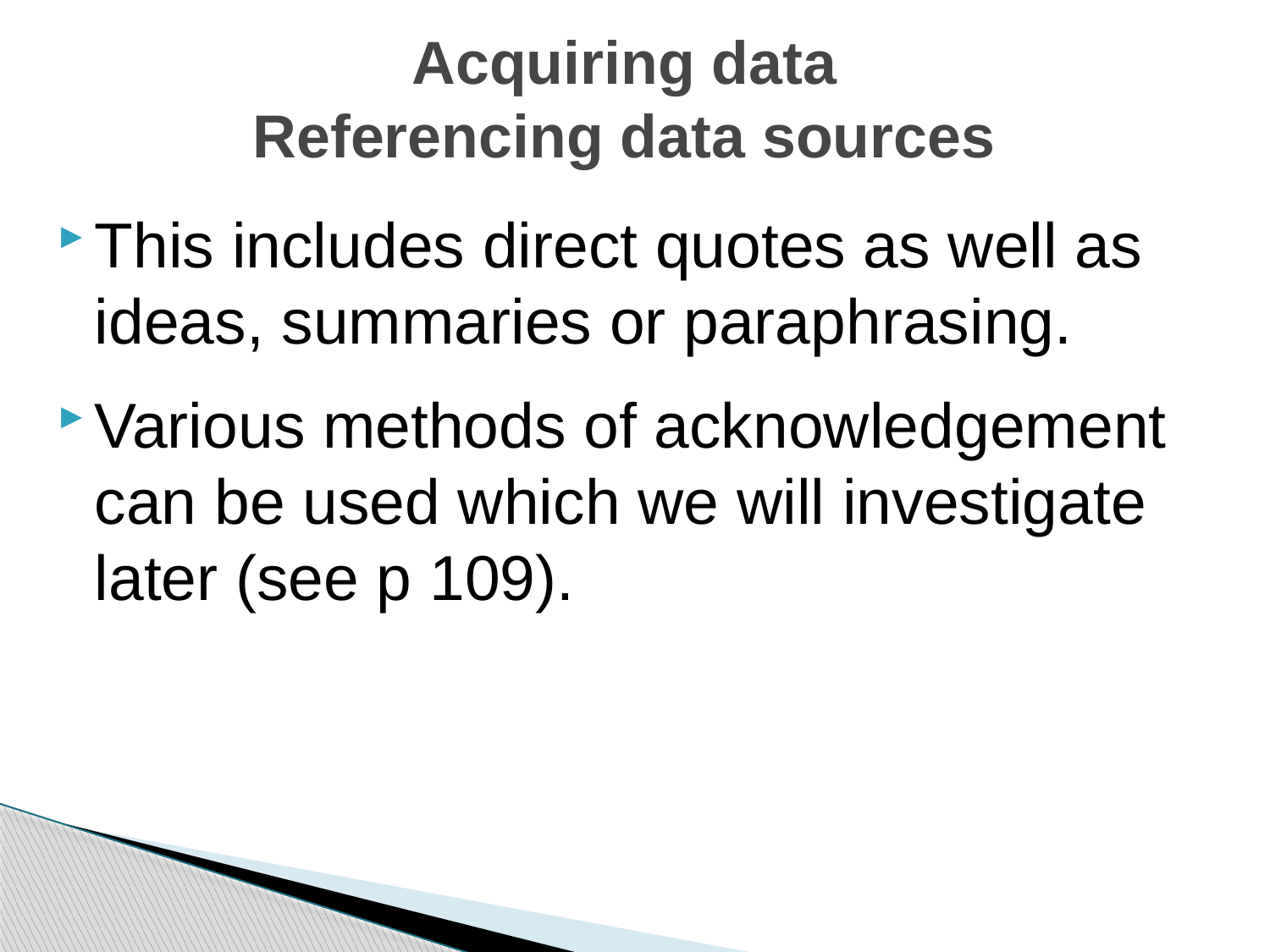

# Acquiring data Referencing data sources
This includes direct quotes as well as ideas, summaries or paraphrasing.
Various methods of acknowledgement can be used which we will investigate later (see p 109).